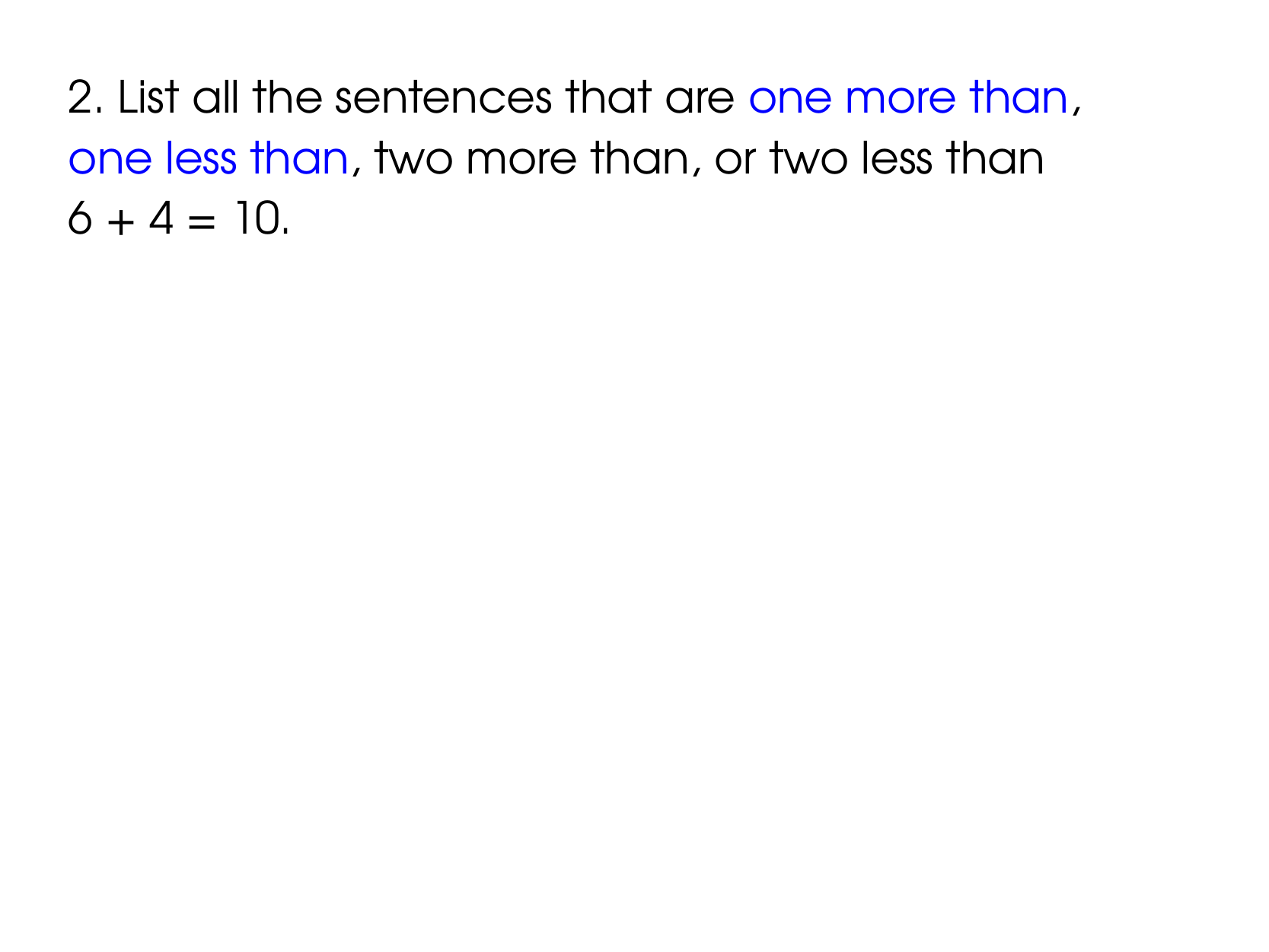

2. List all the sentences that are one more than, one less than, two more than, or two less than
6 + 4 = 10.